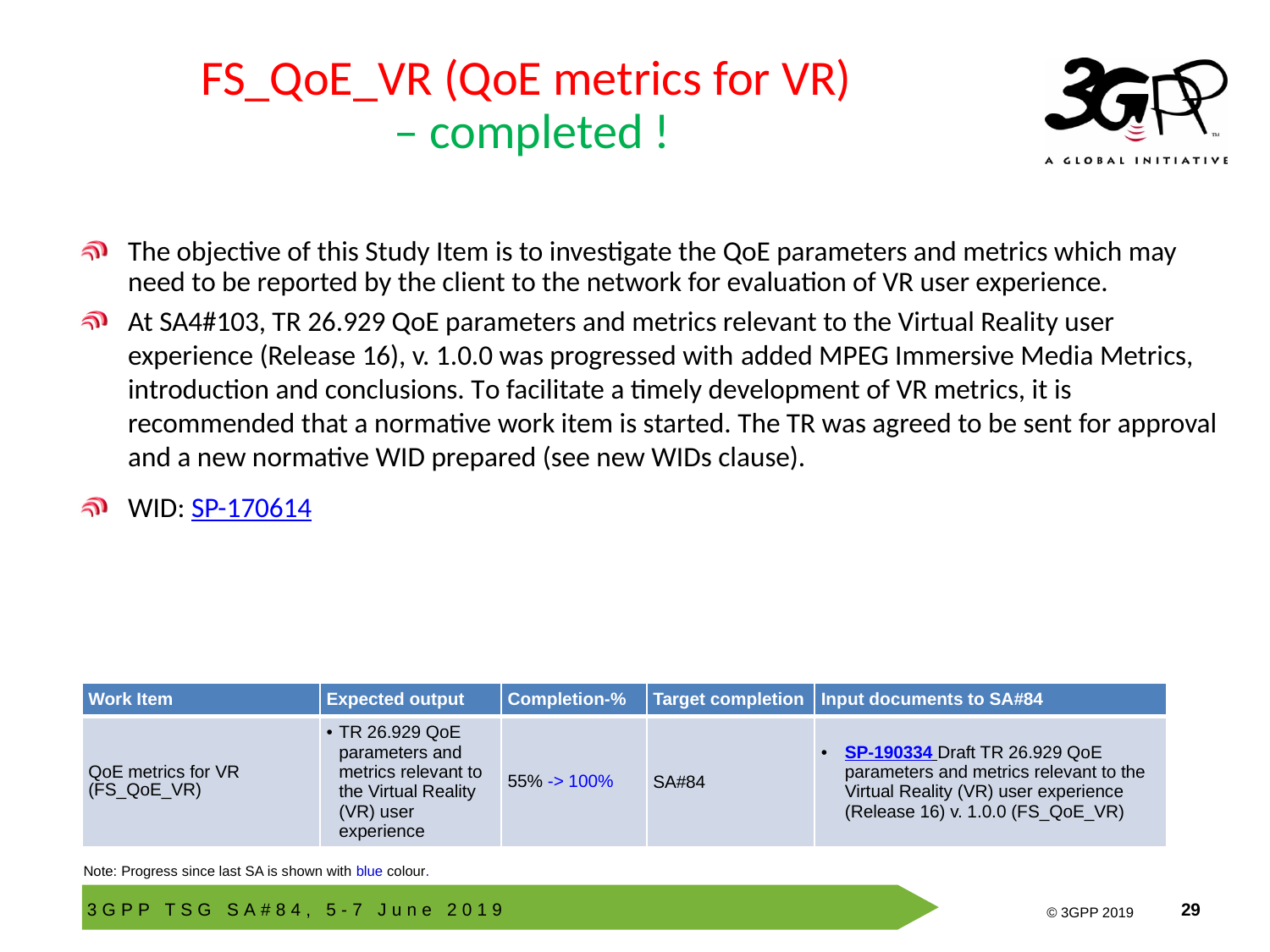

# FS_QoE_VR (QoE metrics for VR) – completed !
The objective of this Study Item is to investigate the QoE parameters and metrics which may need to be reported by the client to the network for evaluation of VR user experience.
At SA4#103, TR 26.929 QoE parameters and metrics relevant to the Virtual Reality user experience (Release 16), v. 1.0.0 was progressed with added MPEG Immersive Media Metrics, introduction and conclusions. To facilitate a timely development of VR metrics, it is recommended that a normative work item is started. The TR was agreed to be sent for approval and a new normative WID prepared (see new WIDs clause).
WID: SP-170614

| Work Item | Expected output | Completion-% | Target completion | Input documents to SA#84 |
| --- | --- | --- | --- | --- |
| QoE metrics for VR (FS\_QoE\_VR) | TR 26.929 QoE parameters and metrics relevant to the Virtual Reality (VR) user experience | 55% -> 100% | SA#84 | SP-190334 Draft TR 26.929 QoE parameters and metrics relevant to the Virtual Reality (VR) user experience (Release 16) v. 1.0.0 (FS\_QoE\_VR) |
Note: Progress since last SA is shown with blue colour.